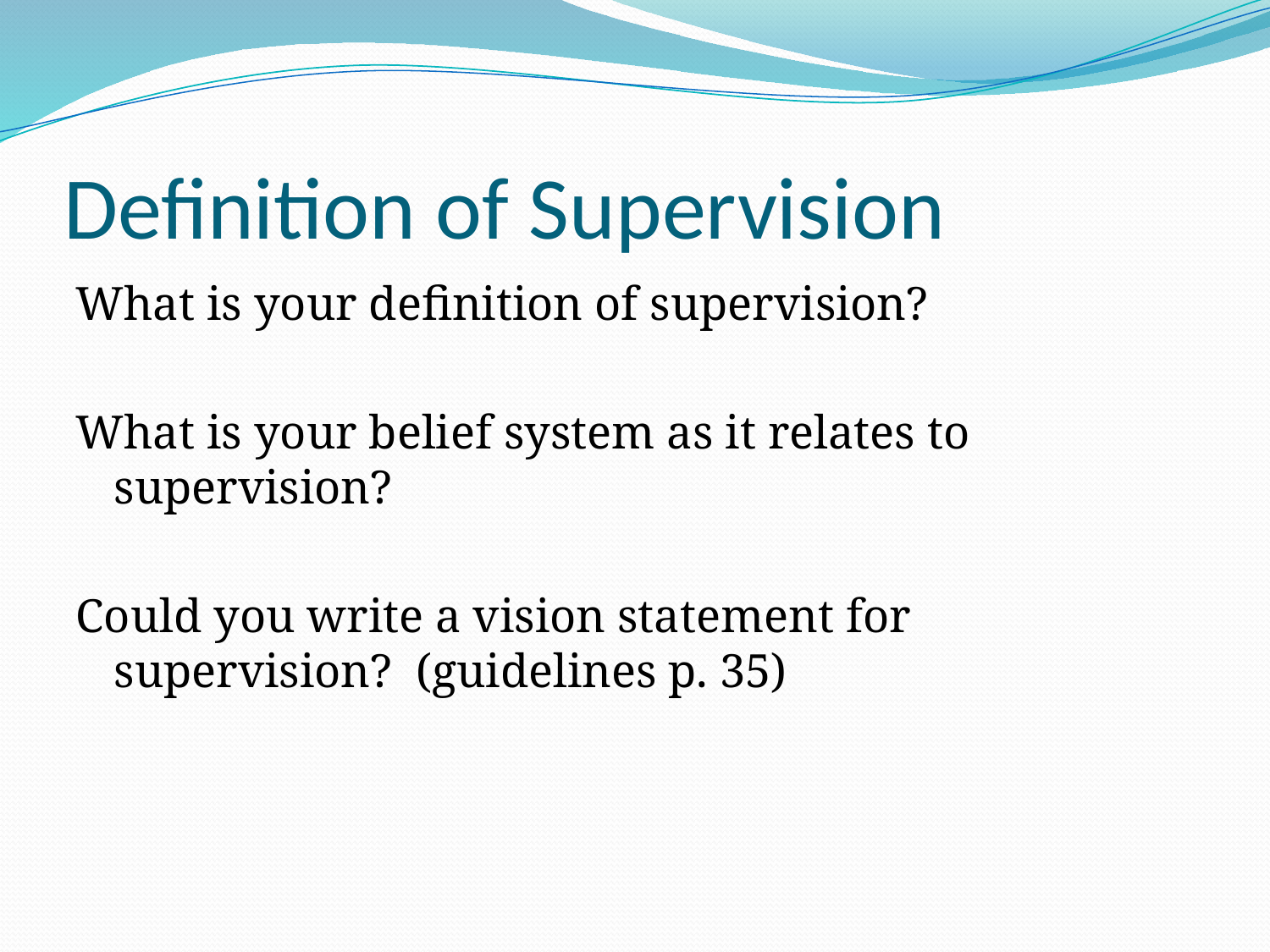

# Definition of Supervision
What is your definition of supervision?

What is your belief system as it relates to supervision?

Could you write a vision statement for supervision?  (guidelines p. 35)